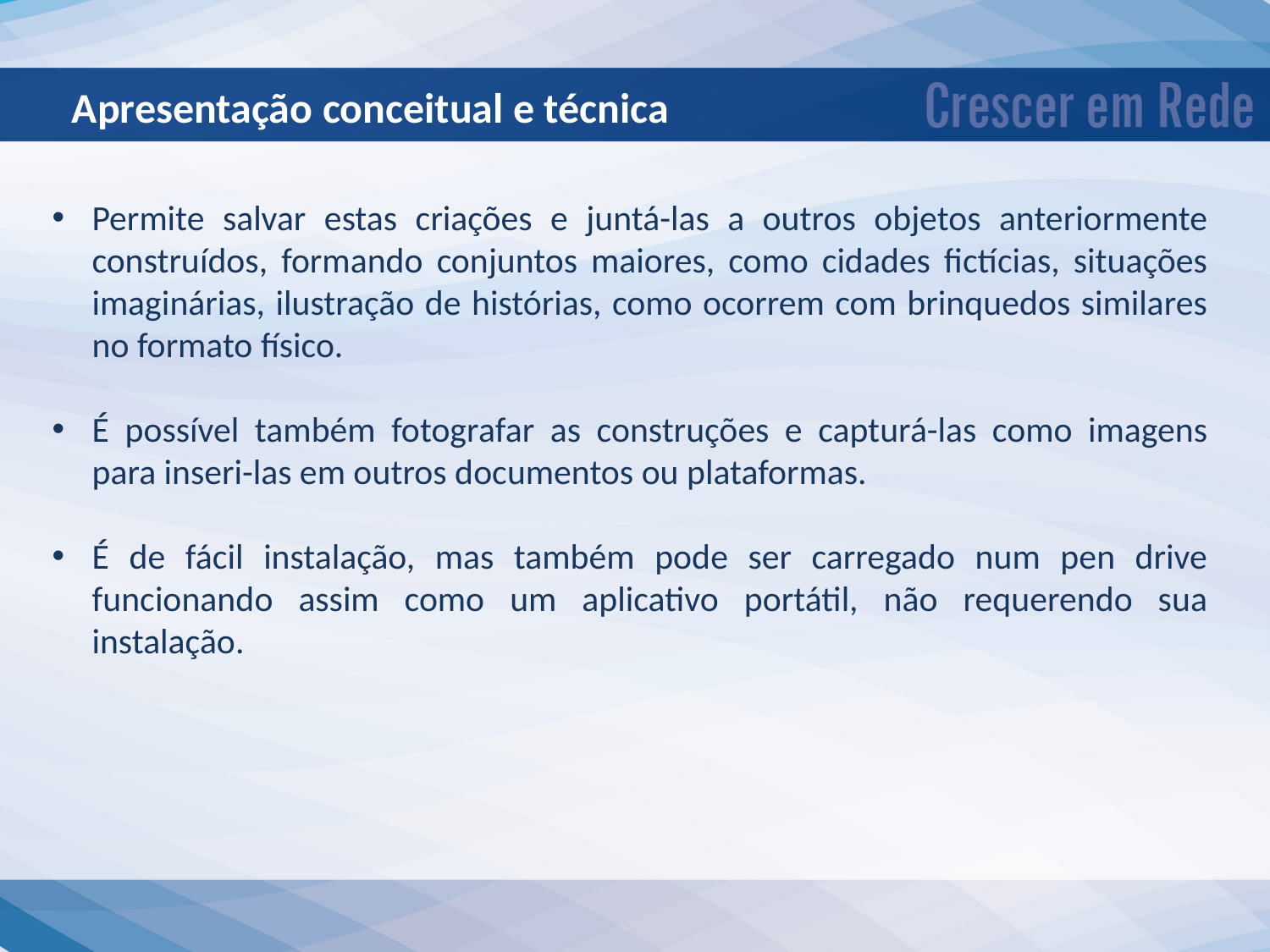

Apresentação conceitual e técnica
Permite salvar estas criações e juntá-las a outros objetos anteriormente construídos, formando conjuntos maiores, como cidades fictícias, situações imaginárias, ilustração de histórias, como ocorrem com brinquedos similares no formato físico.

É possível também fotografar as construções e capturá-las como imagens para inseri-las em outros documentos ou plataformas.

É de fácil instalação, mas também pode ser carregado num pen drive funcionando assim como um aplicativo portátil, não requerendo sua instalação.